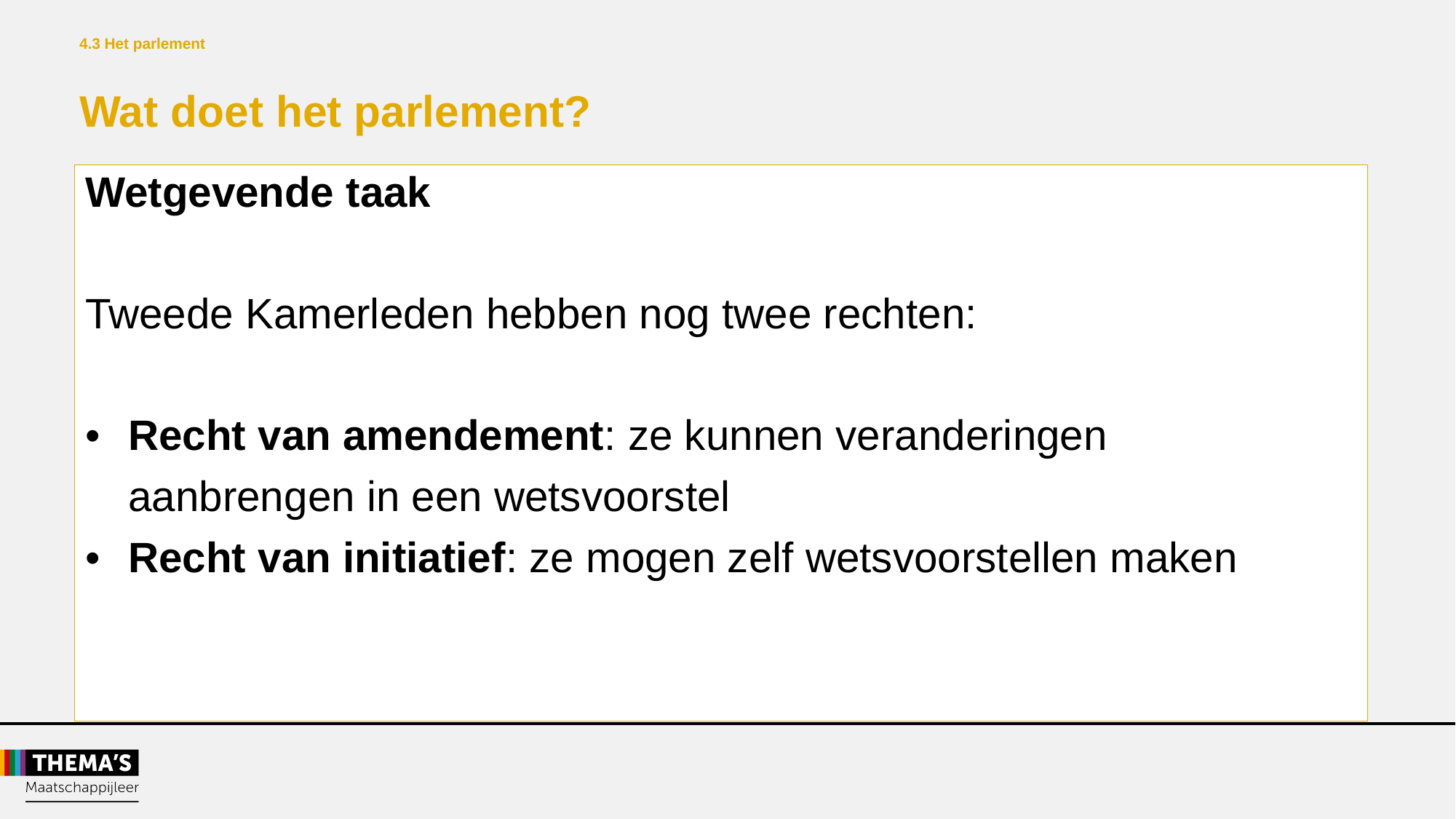

4.3 Het parlement
Wat doet het parlement?
Wetgevende taak

Tweede Kamerleden hebben nog twee rechten:

•	Recht van amendement: ze kunnen veranderingen
aanbrengen in een wetsvoorstel
•	Recht van initiatief: ze mogen zelf wetsvoorstellen maken